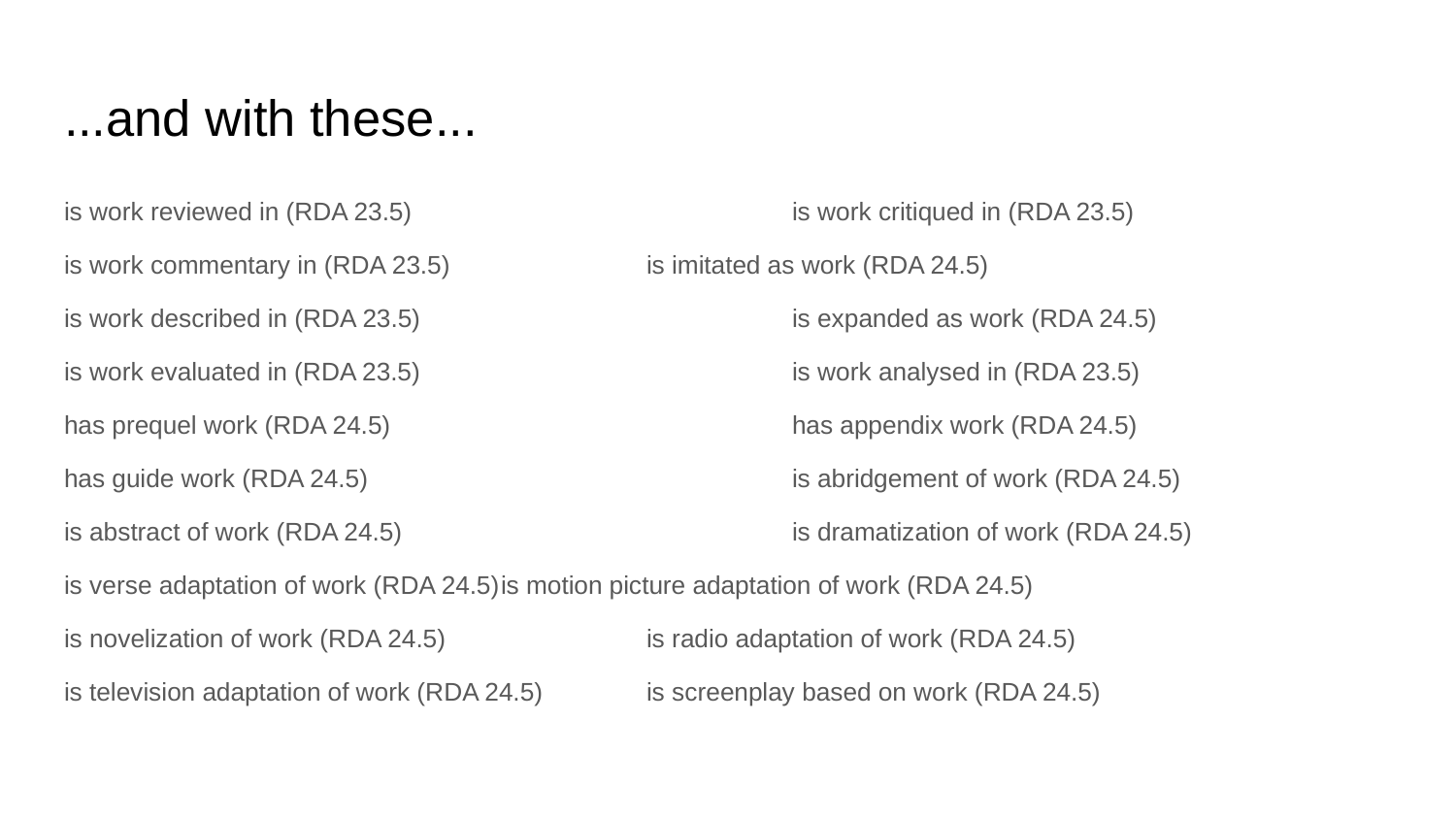

# ...and with these...
is work reviewed in (RDA 23.5)			is work critiqued in (RDA 23.5)
is work commentary in (RDA 23.5)		is imitated as work (RDA 24.5)
is work described in (RDA 23.5)			is expanded as work (RDA 24.5)
is work evaluated in (RDA 23.5)			is work analysed in (RDA 23.5)
has prequel work (RDA 24.5)			has appendix work (RDA 24.5)
has guide work (RDA 24.5)			is abridgement of work (RDA 24.5)
is abstract of work (RDA 24.5)			is dramatization of work (RDA 24.5)
is verse adaptation of work (RDA 24.5)	is motion picture adaptation of work (RDA 24.5)
is novelization of work (RDA 24.5)		is radio adaptation of work (RDA 24.5)
is television adaptation of work (RDA 24.5)	is screenplay based on work (RDA 24.5)